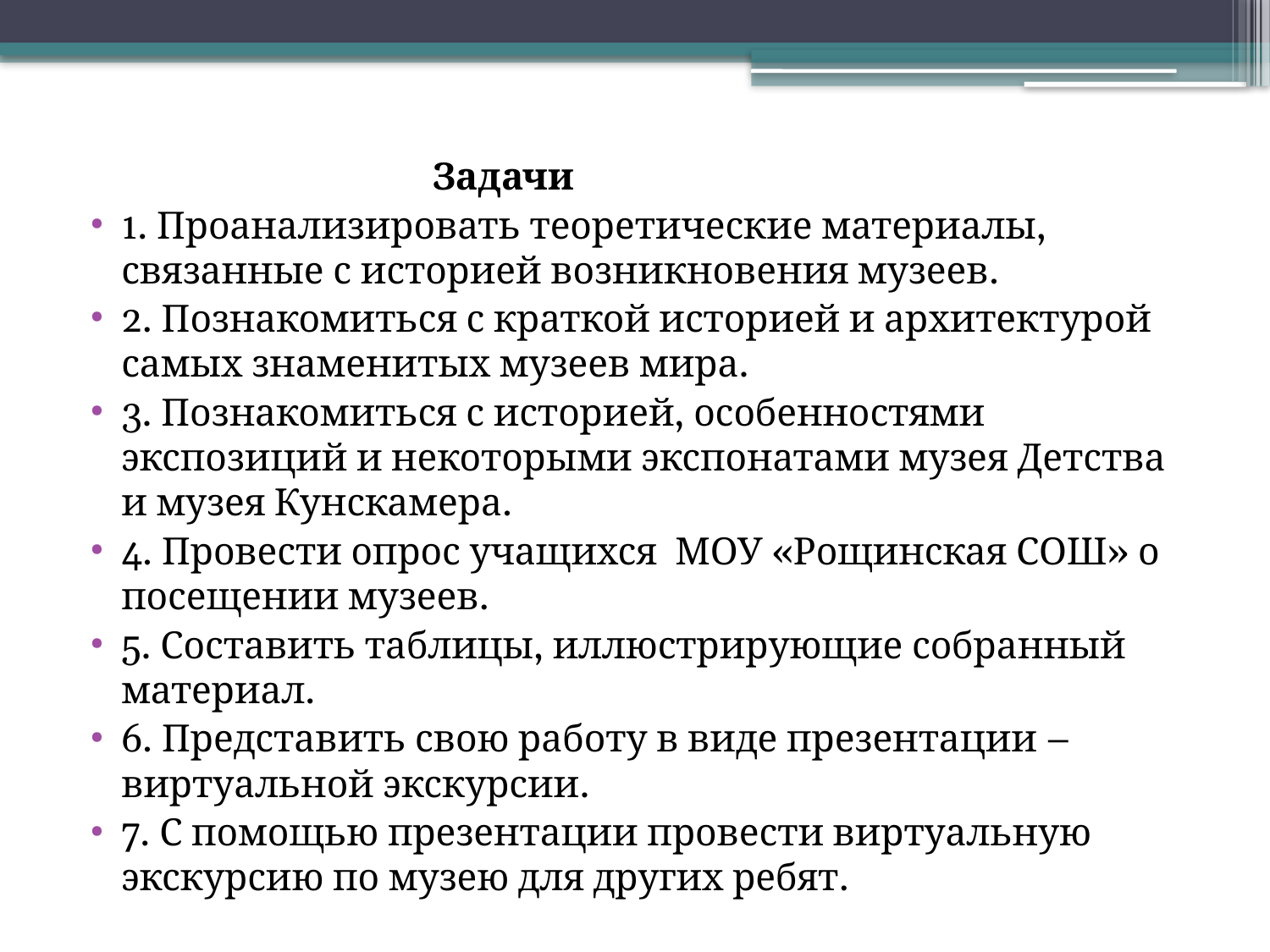

Задачи
1. Проанализировать теоретические материалы, связанные с историей возникновения музеев.
2. Познакомиться с краткой историей и архитектурой самых знаменитых музеев мира.
3. Познакомиться с историей, особенностями экспозиций и некоторыми экспонатами музея Детства и музея Кунскамера.
4. Провести опрос учащихся  МОУ «Рощинская СОШ» о посещении музеев.
5. Составить таблицы, иллюстрирующие собранный материал.
6. Представить свою работу в виде презентации – виртуальной экскурсии.
7. С помощью презентации провести виртуальную экскурсию по музею для других ребят.